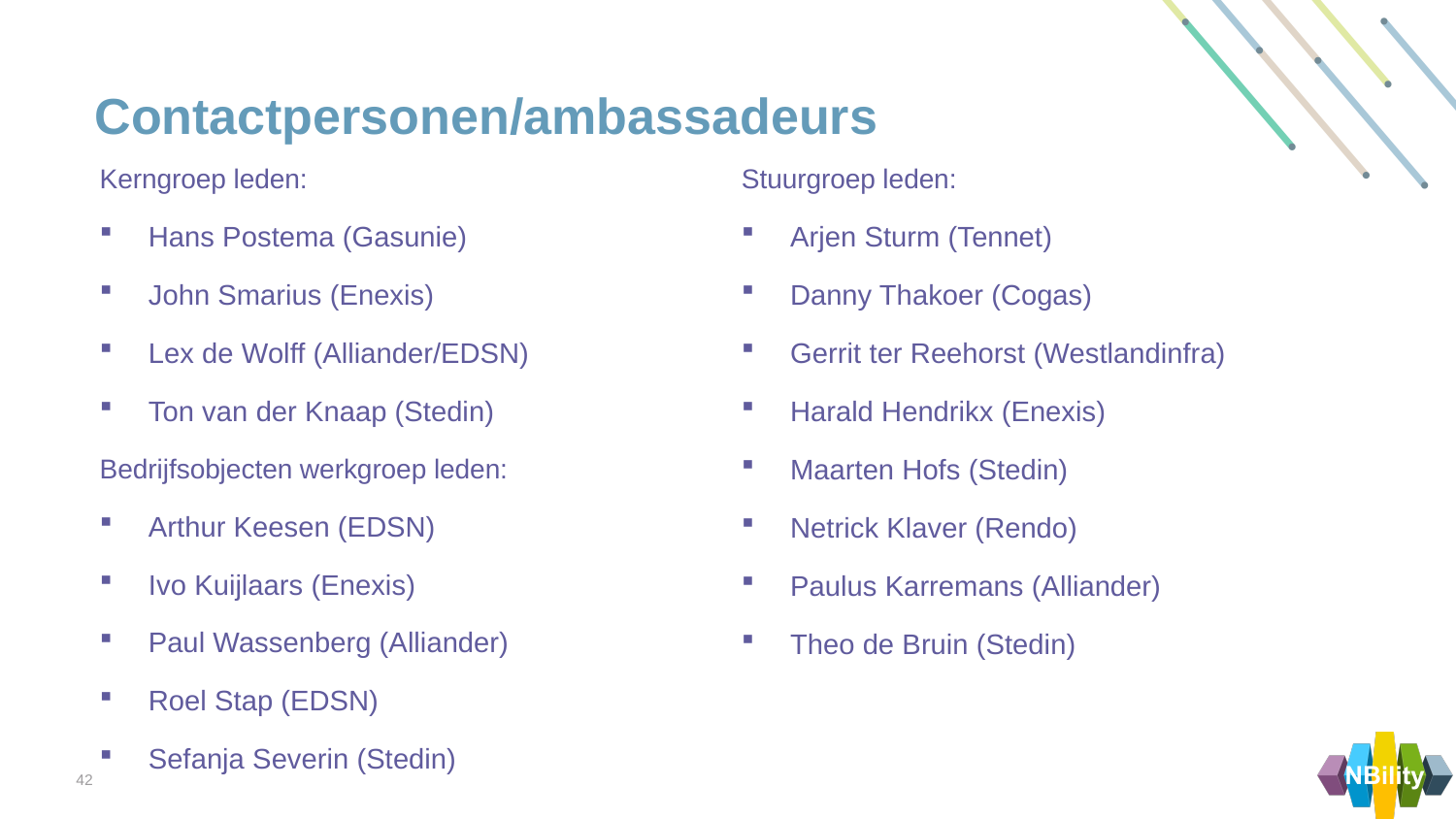

# Contactpersonen/ambassadeurs
Kerngroep leden:
Hans Postema (Gasunie)
John Smarius (Enexis)
Lex de Wolff (Alliander/EDSN)
Ton van der Knaap (Stedin)
Bedrijfsobjecten werkgroep leden:
Arthur Keesen (EDSN)
Ivo Kuijlaars (Enexis)
Paul Wassenberg (Alliander)
Roel Stap (EDSN)
Sefanja Severin (Stedin)
Stuurgroep leden:
Arjen Sturm (Tennet)
Danny Thakoer (Cogas)
Gerrit ter Reehorst (Westlandinfra)
Harald Hendrikx (Enexis)
Maarten Hofs (Stedin)
Netrick Klaver (Rendo)
Paulus Karremans (Alliander)
Theo de Bruin (Stedin)

42